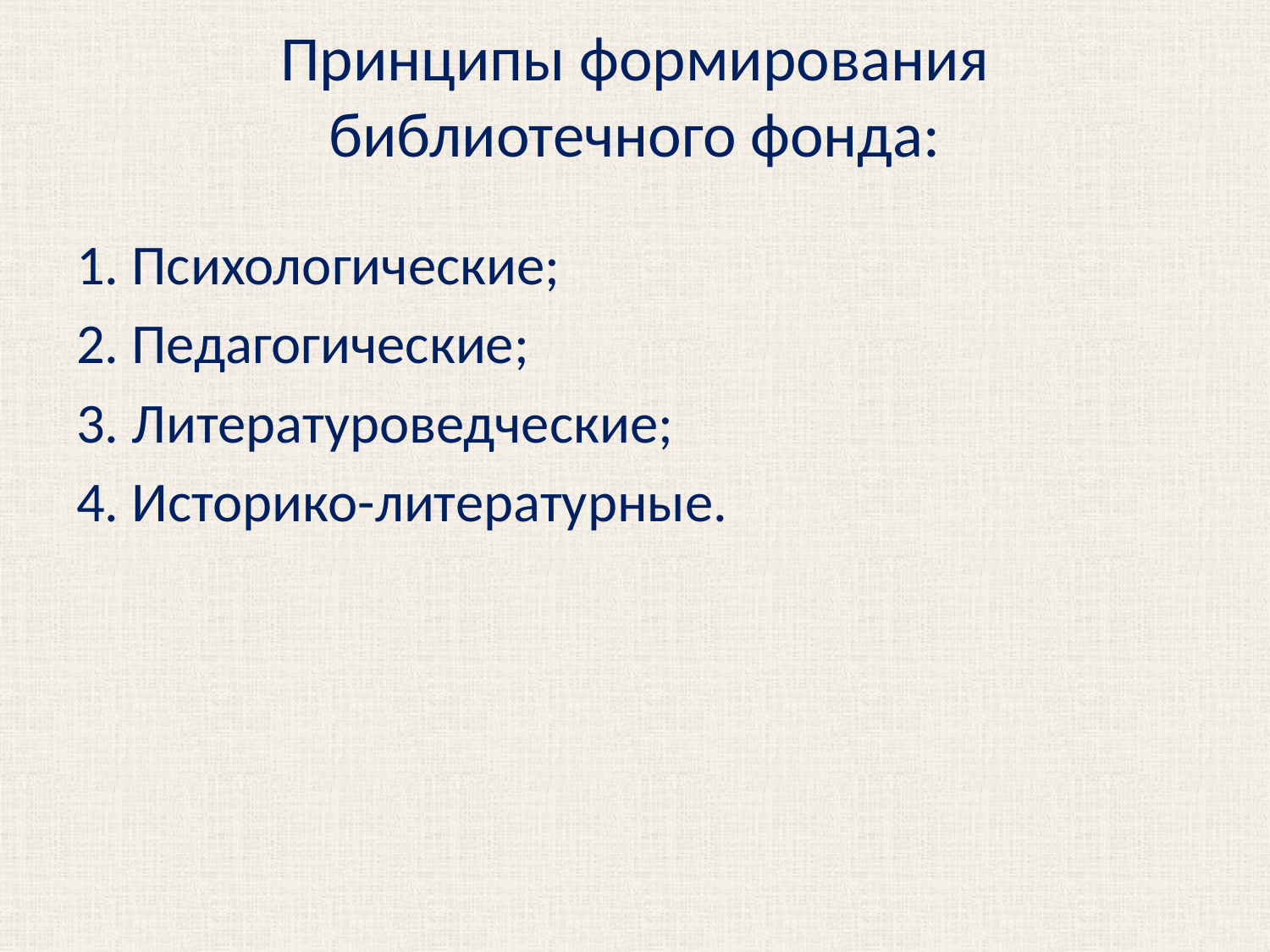

# Принципы формирования библиотечного фонда:
1. Психологические;
2. Педагогические;
3. Литературоведческие;
4. Историко-литературные.